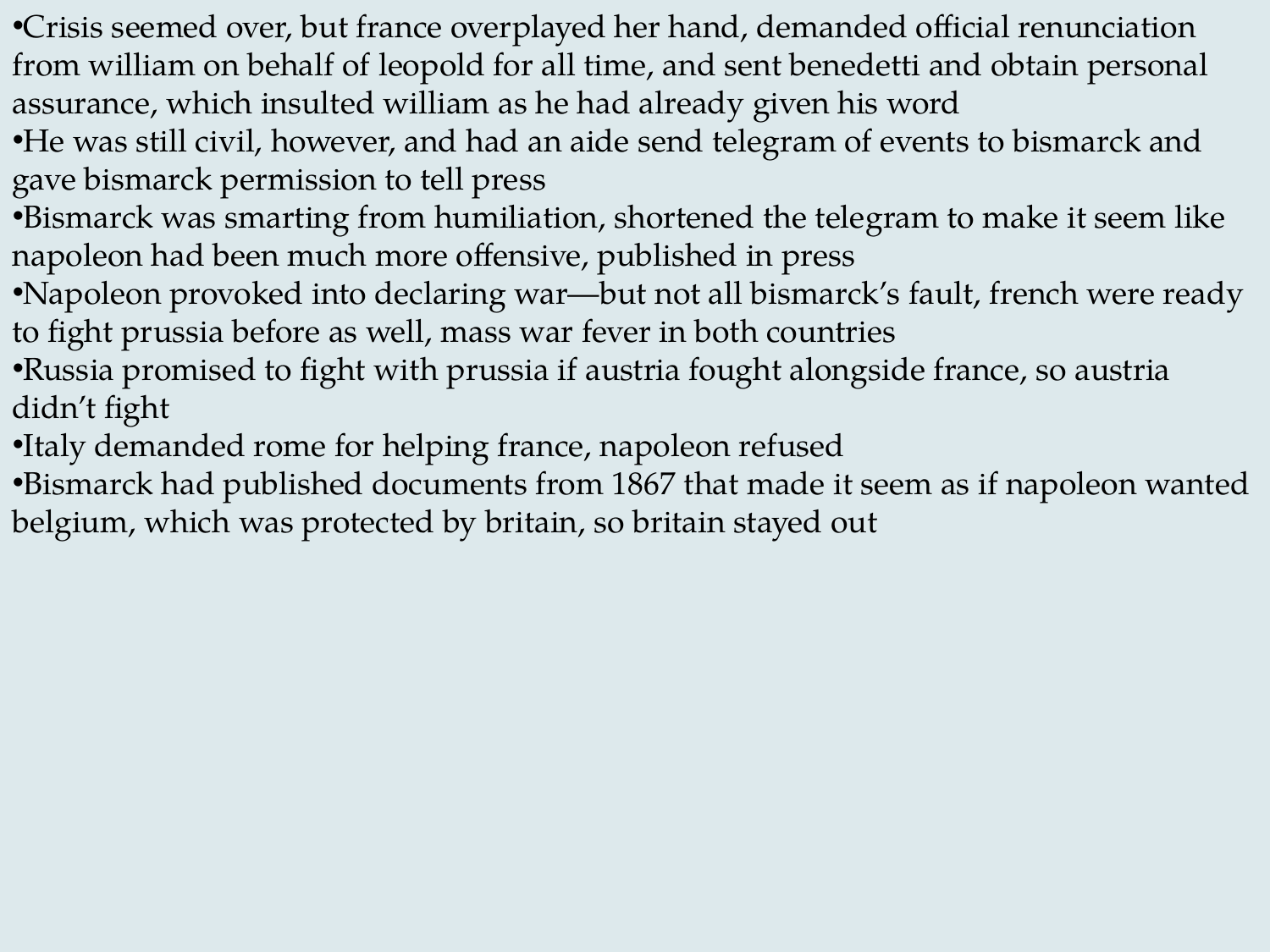

Crisis seemed over, but france overplayed her hand, demanded official renunciation from william on behalf of leopold for all time, and sent benedetti and obtain personal assurance, which insulted william as he had already given his word
He was still civil, however, and had an aide send telegram of events to bismarck and gave bismarck permission to tell press
Bismarck was smarting from humiliation, shortened the telegram to make it seem like napoleon had been much more offensive, published in press
Napoleon provoked into declaring war—but not all bismarck’s fault, french were ready to fight prussia before as well, mass war fever in both countries
Russia promised to fight with prussia if austria fought alongside france, so austria didn’t fight
Italy demanded rome for helping france, napoleon refused
Bismarck had published documents from 1867 that made it seem as if napoleon wanted belgium, which was protected by britain, so britain stayed out